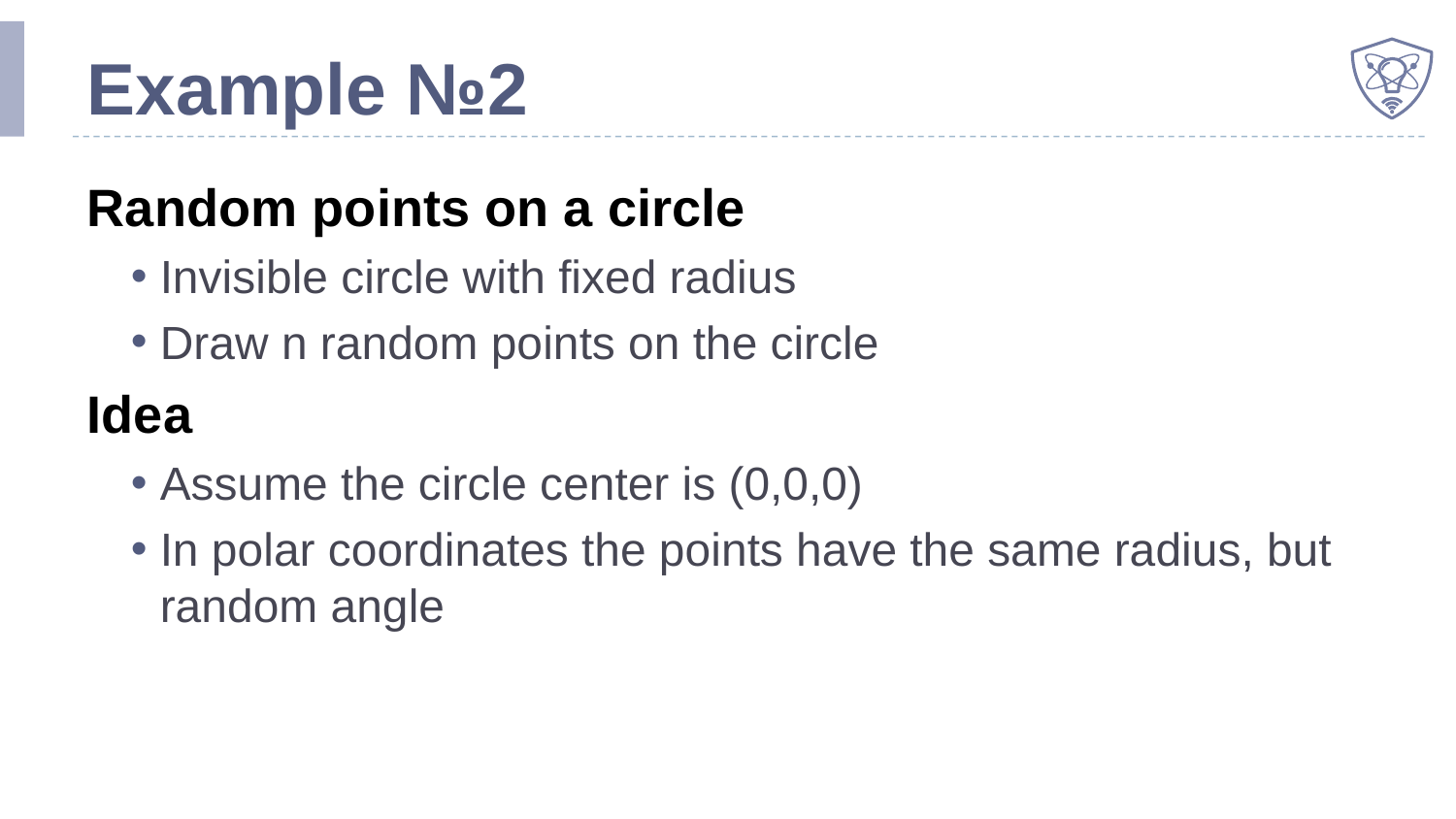

# Example №2
Random points on a circle
Invisible circle with fixed radius
Draw n random points on the circle
Idea
Assume the circle center is (0,0,0)
In polar coordinates the points have the same radius, but random angle